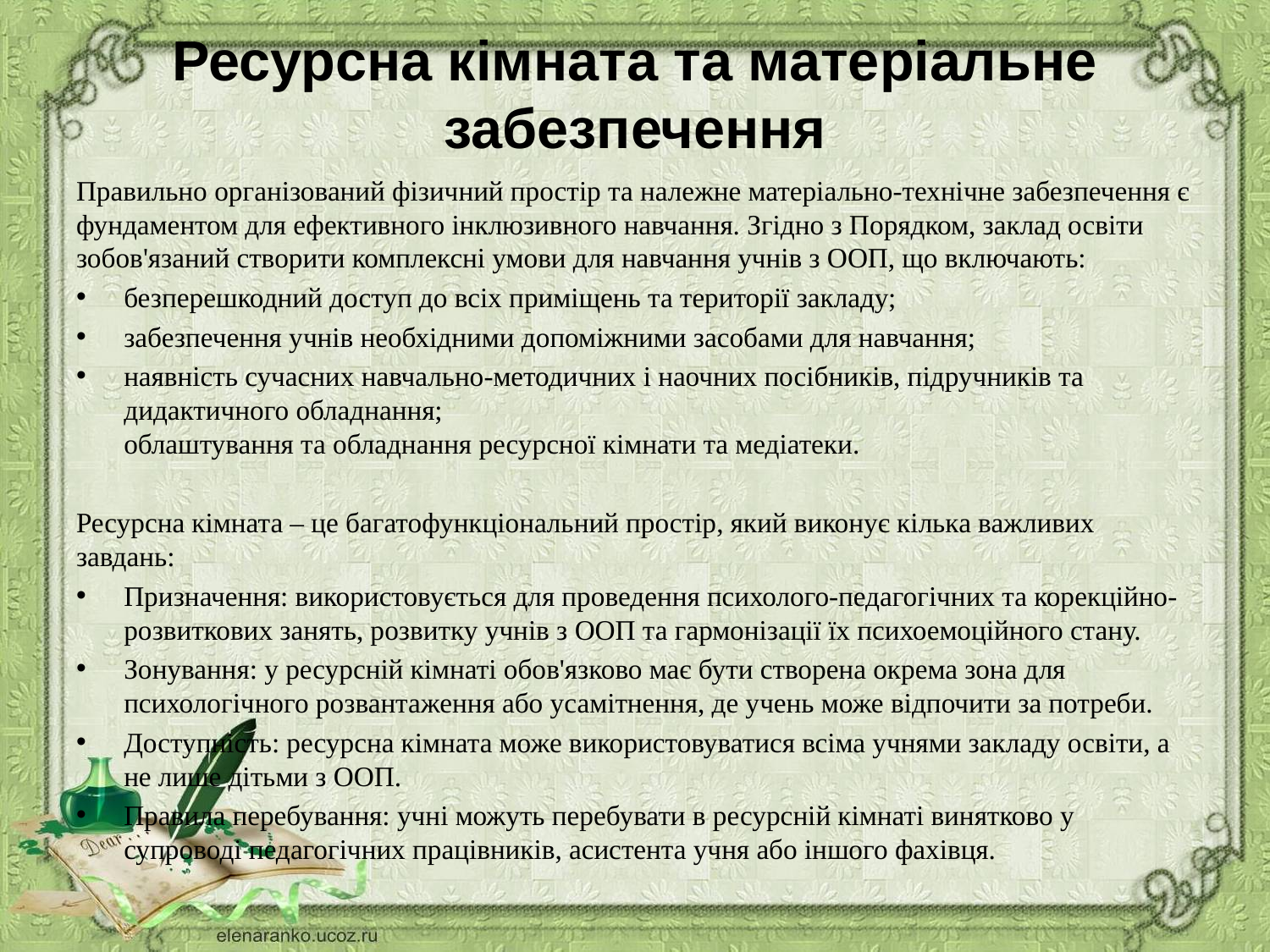

# Ресурсна кімната та матеріальне забезпечення
Правильно організований фізичний простір та належне матеріально-технічне забезпечення є фундаментом для ефективного інклюзивного навчання. Згідно з Порядком, заклад освіти зобов'язаний створити комплексні умови для навчання учнів з ООП, що включають:
безперешкодний доступ до всіх приміщень та території закладу;
забезпечення учнів необхідними допоміжними засобами для навчання;
наявність сучасних навчально-методичних і наочних посібників, підручників та дидактичного обладнання;
облаштування та обладнання ресурсної кімнати та медіатеки.

Ресурсна кімната – це багатофункціональний простір, який виконує кілька важливих завдань:
Призначення: використовується для проведення психолого-педагогічних та корекційно-розвиткових занять, розвитку учнів з ООП та гармонізації їх психоемоційного стану.
Зонування: у ресурсній кімнаті обов'язково має бути створена окрема зона для психологічного розвантаження або усамітнення, де учень може відпочити за потреби.
Доступність: ресурсна кімната може використовуватися всіма учнями закладу освіти, а не лише дітьми з ООП.
Правила перебування: учні можуть перебувати в ресурсній кімнаті винятково у супроводі педагогічних працівників, асистента учня або іншого фахівця.